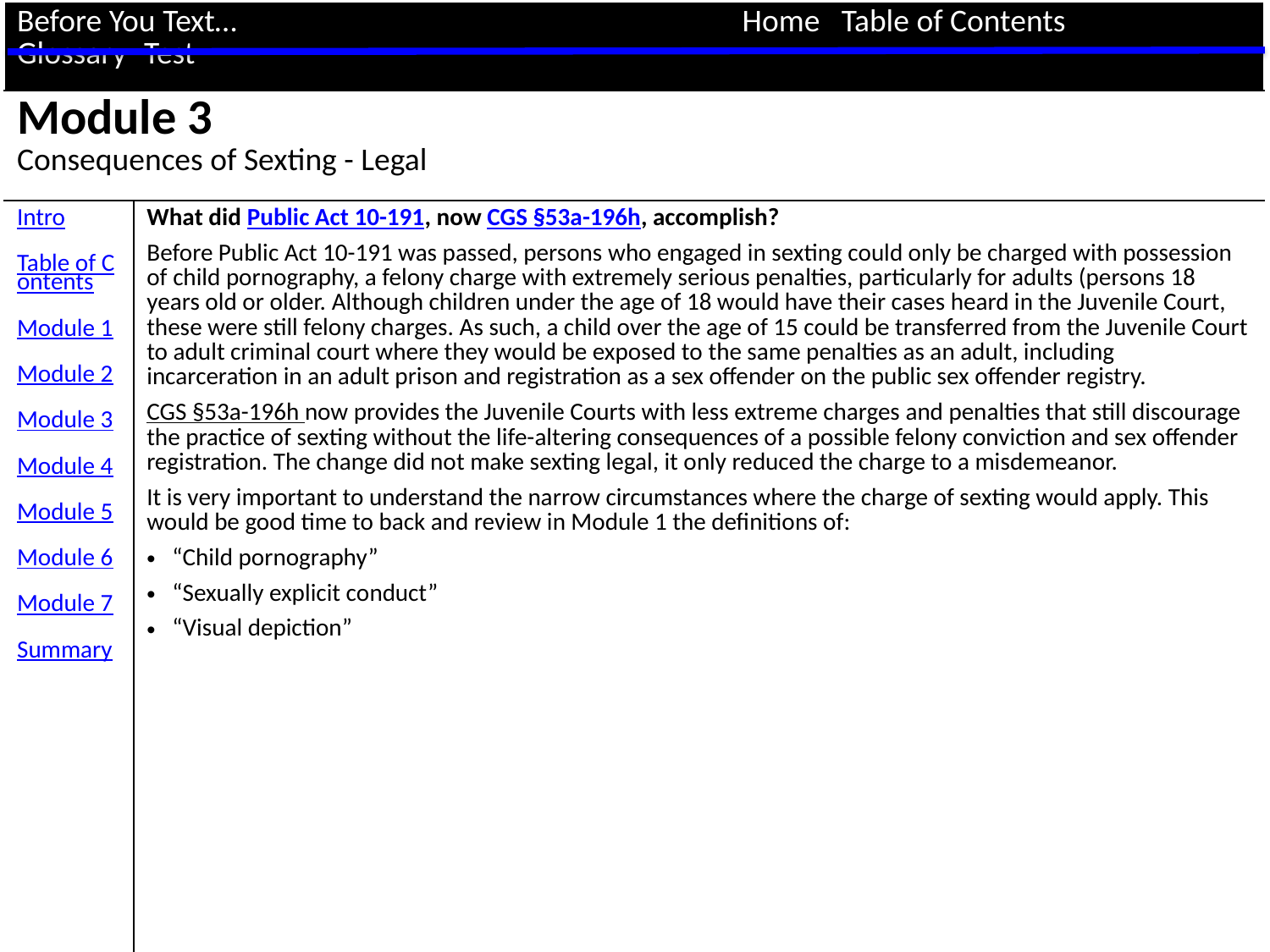

| Before You Text… Home Table of Contents Glossary Test |  |
| --- | --- |
| Module 3 Consequences of Sexting - Legal |  |
| Intro Table of Contents Module 1 Module 2 Module 3 Module 4 Module 5 Module 6 Module 7 Summary | What did Public Act 10-191, now CGS §53a-196h, accomplish? Before Public Act 10-191 was passed, persons who engaged in sexting could only be charged with possession of child pornography, a felony charge with extremely serious penalties, particularly for adults (persons 18 years old or older. Although children under the age of 18 would have their cases heard in the Juvenile Court, these were still felony charges. As such, a child over the age of 15 could be transferred from the Juvenile Court to adult criminal court where they would be exposed to the same penalties as an adult, including incarceration in an adult prison and registration as a sex offender on the public sex offender registry. CGS §53a-196h now provides the Juvenile Courts with less extreme charges and penalties that still discourage the practice of sexting without the life-altering consequences of a possible felony conviction and sex offender registration. The change did not make sexting legal, it only reduced the charge to a misdemeanor. It is very important to understand the narrow circumstances where the charge of sexting would apply. This would be good time to back and review in Module 1 the definitions of: “Child pornography” “Sexually explicit conduct” “Visual depiction” |